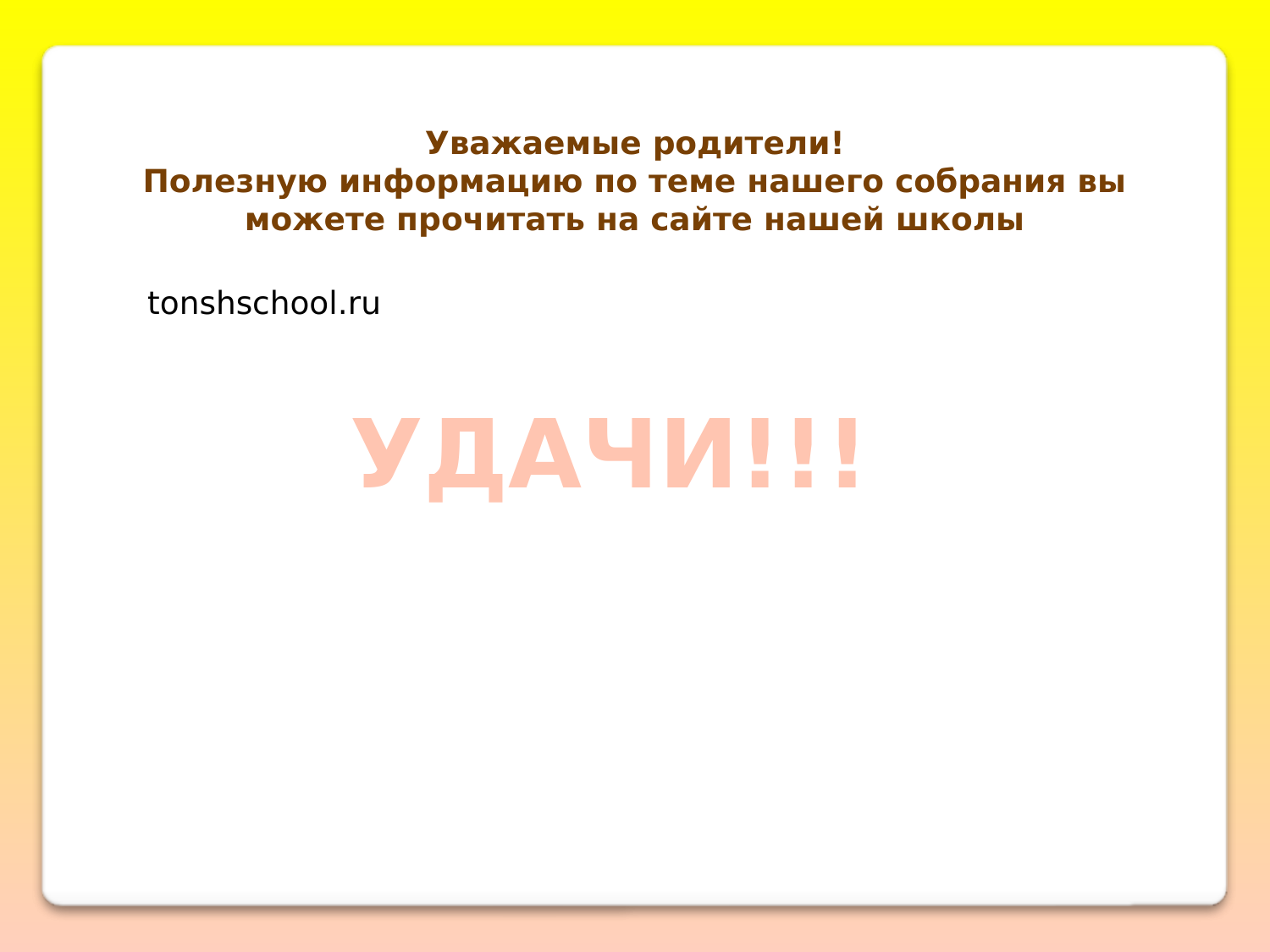

Уважаемые родители!
Полезную информацию по теме нашего собрания вы можете прочитать на сайте нашей школы
tonshschool.ru
УДАЧИ!!!